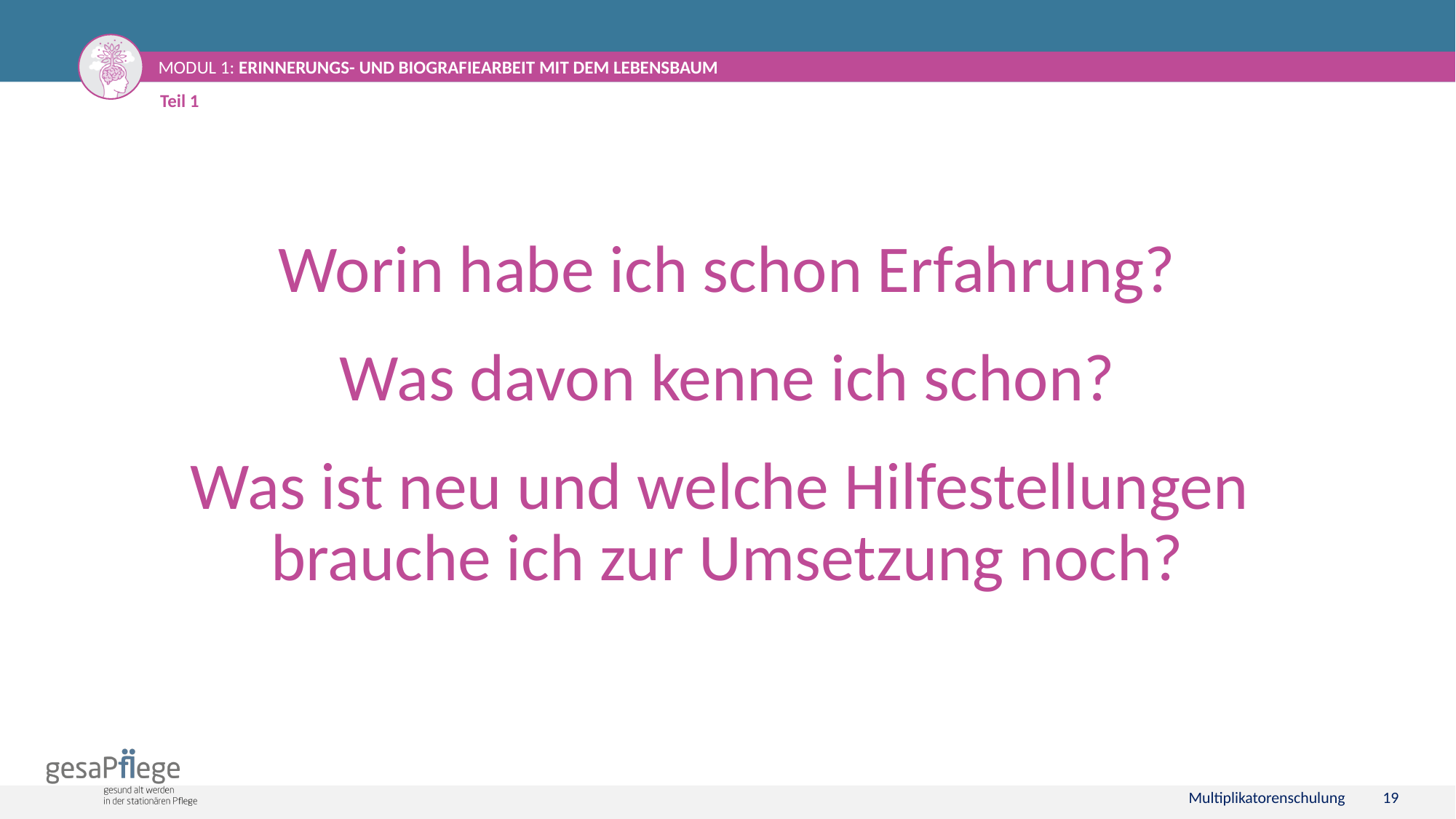

Teil 1

Worin habe ich schon Erfahrung?
Was davon kenne ich schon?
Was ist neu und welche Hilfestellungen
brauche ich zur Umsetzung noch?
Multiplikatorenschulung
19